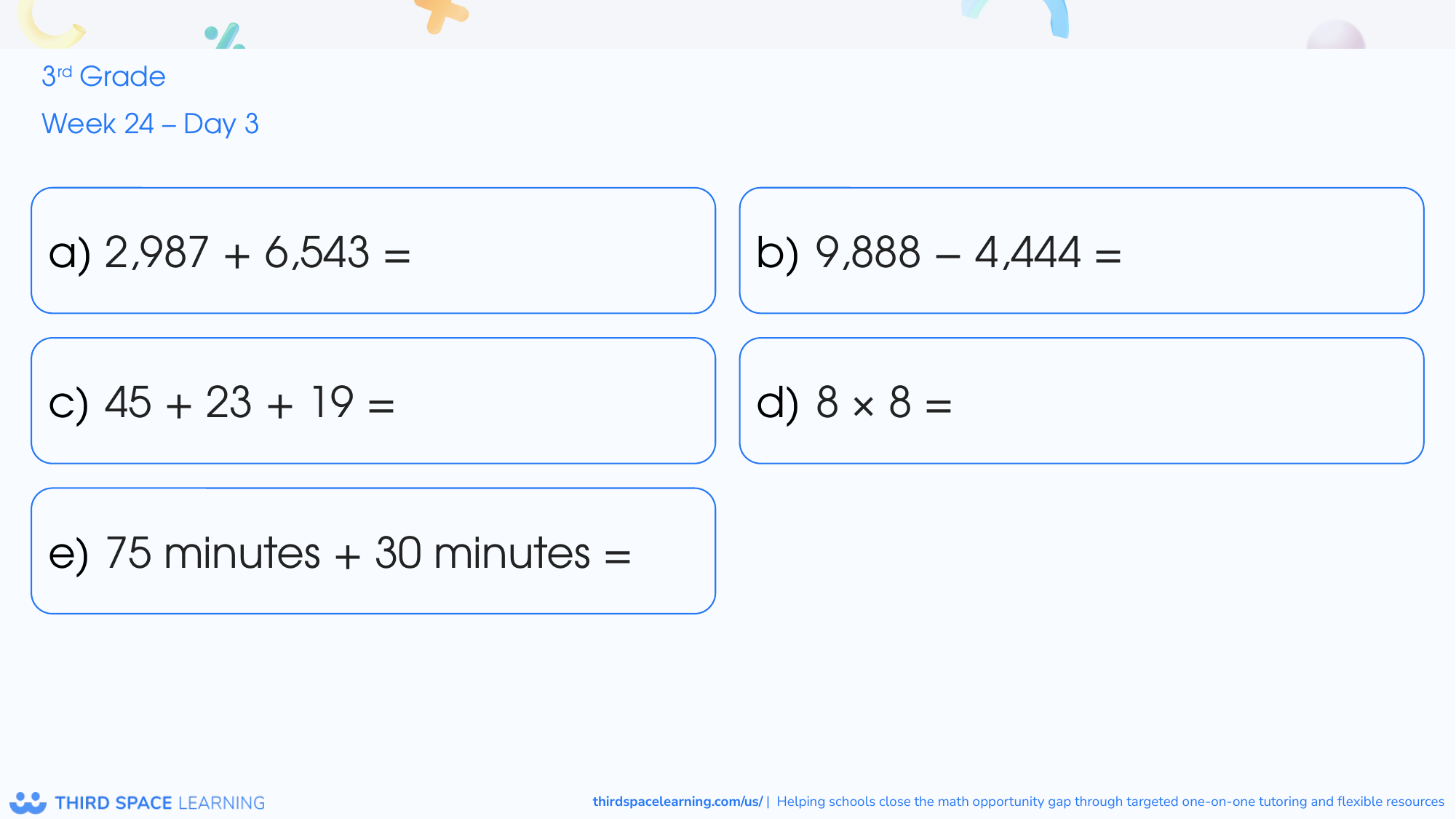

3rd Grade
Week 24 – Day 3
2,987 + 6,543 =
9,888 − 4,444 =
45 + 23 + 19 =
8 × 8 =
75 minutes + 30 minutes =